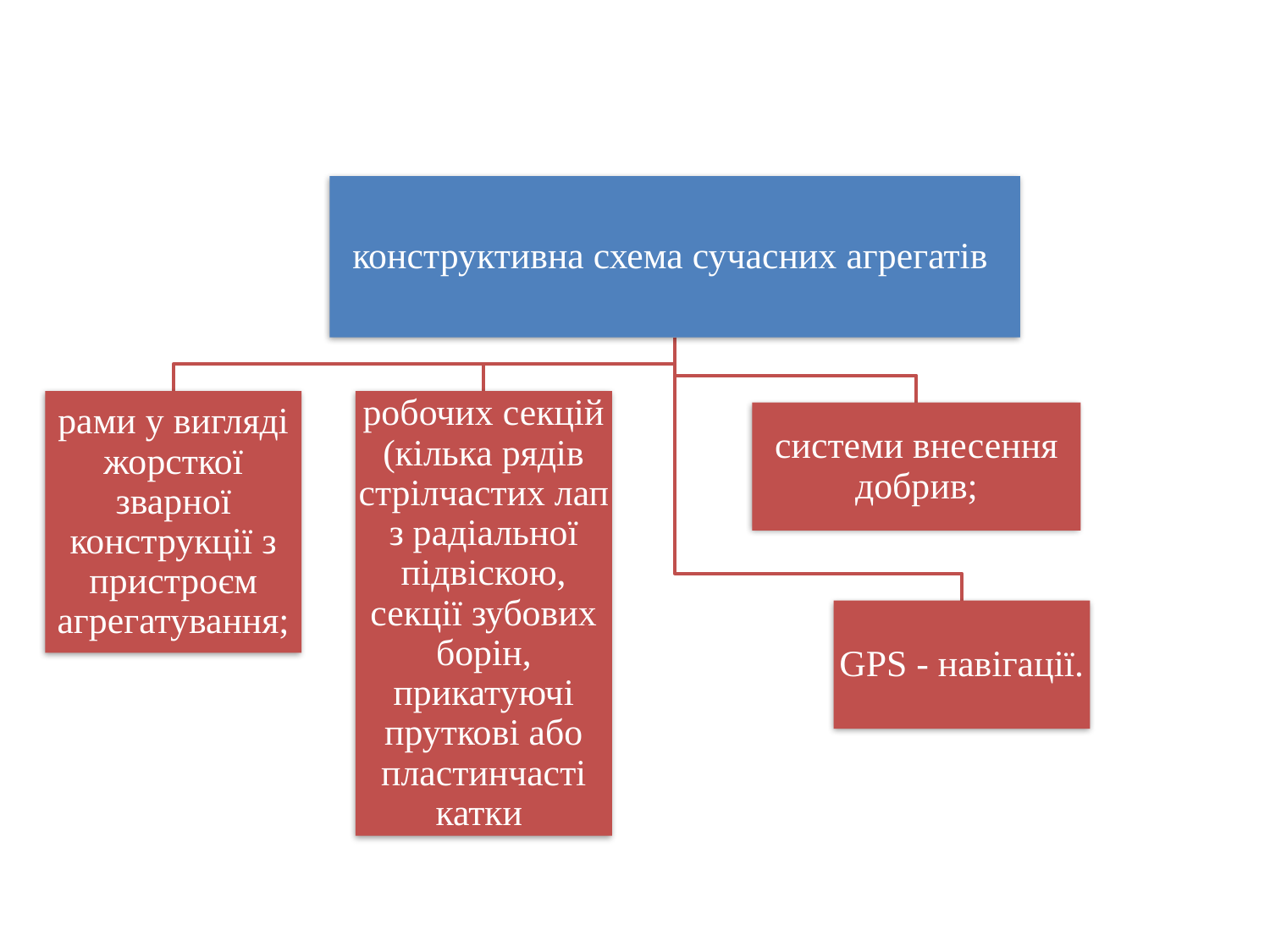

конструктивна схема сучасних агрегатів
рами у вигляді жорсткої зварної конструкції з пристроєм агрегатування;
робочих секцій (кілька рядів стрілчастих лап з радіальної підвіскою, секції зубових борін, прикатуючі пруткові або пластинчасті катки
системи внесення добрив;
GPS - навігації.